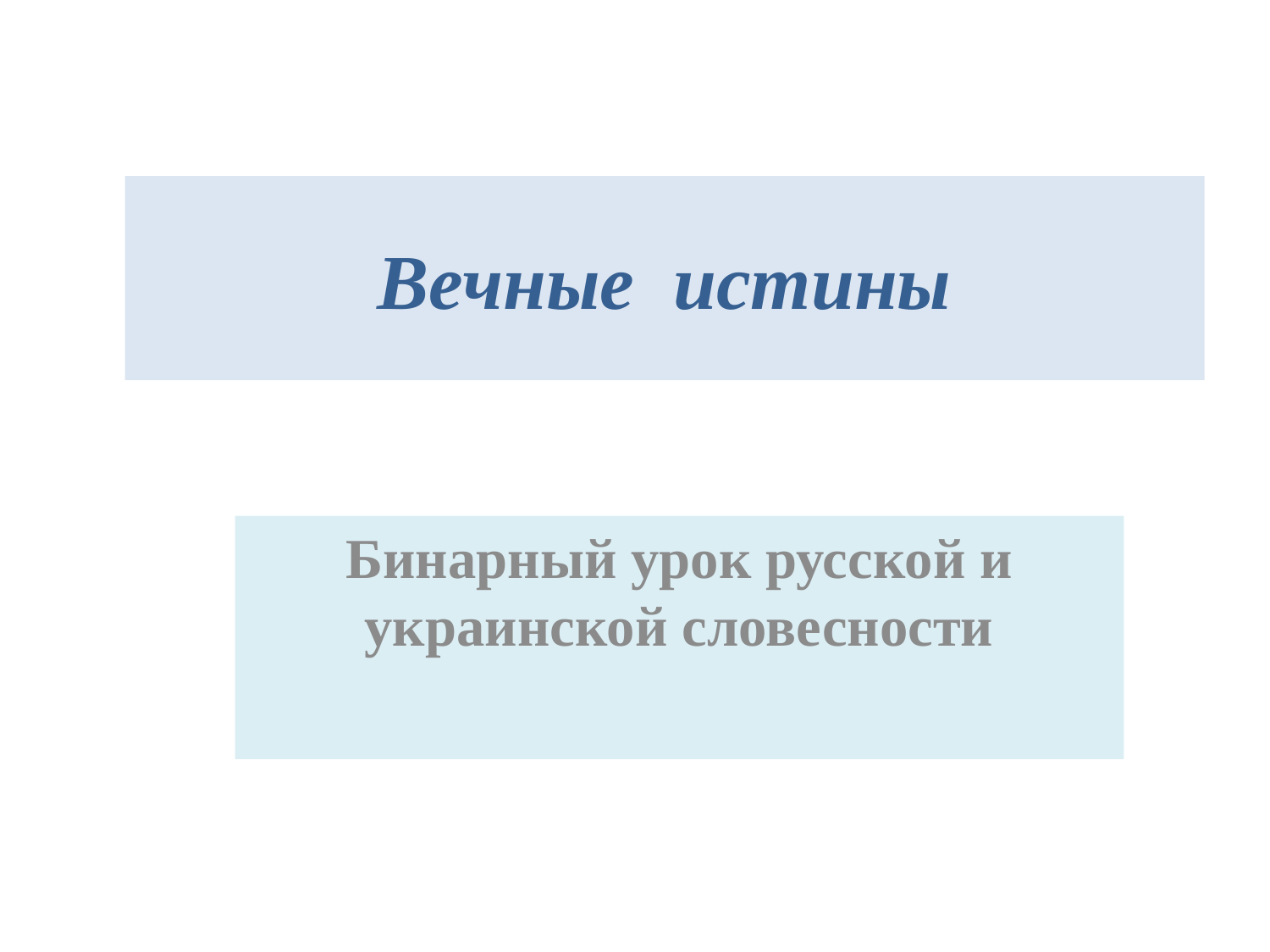

# Вечные  истины
Бинарный урок русской и украинской словесности